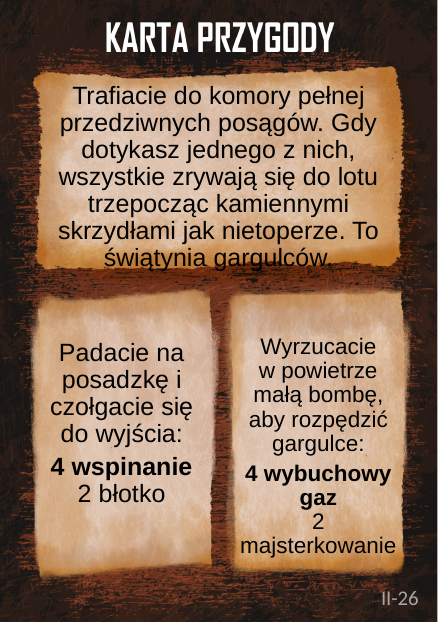

# Trafiacie do komory pełnej przedziwnych posągów. Gdy dotykasz jednego z nich, wszystkie zrywają się do lotu trzepocząc kamiennymi skrzydłami jak nietoperze. To świątynia gargulców.
Wyrzucacie
w powietrze małą bombę, aby rozpędzić gargulce:
4 wybuchowy gaz
2 majsterkowanie
Padacie na posadzkę i czołgacie się do wyjścia:
4 wspinanie
2 błotko
II-26